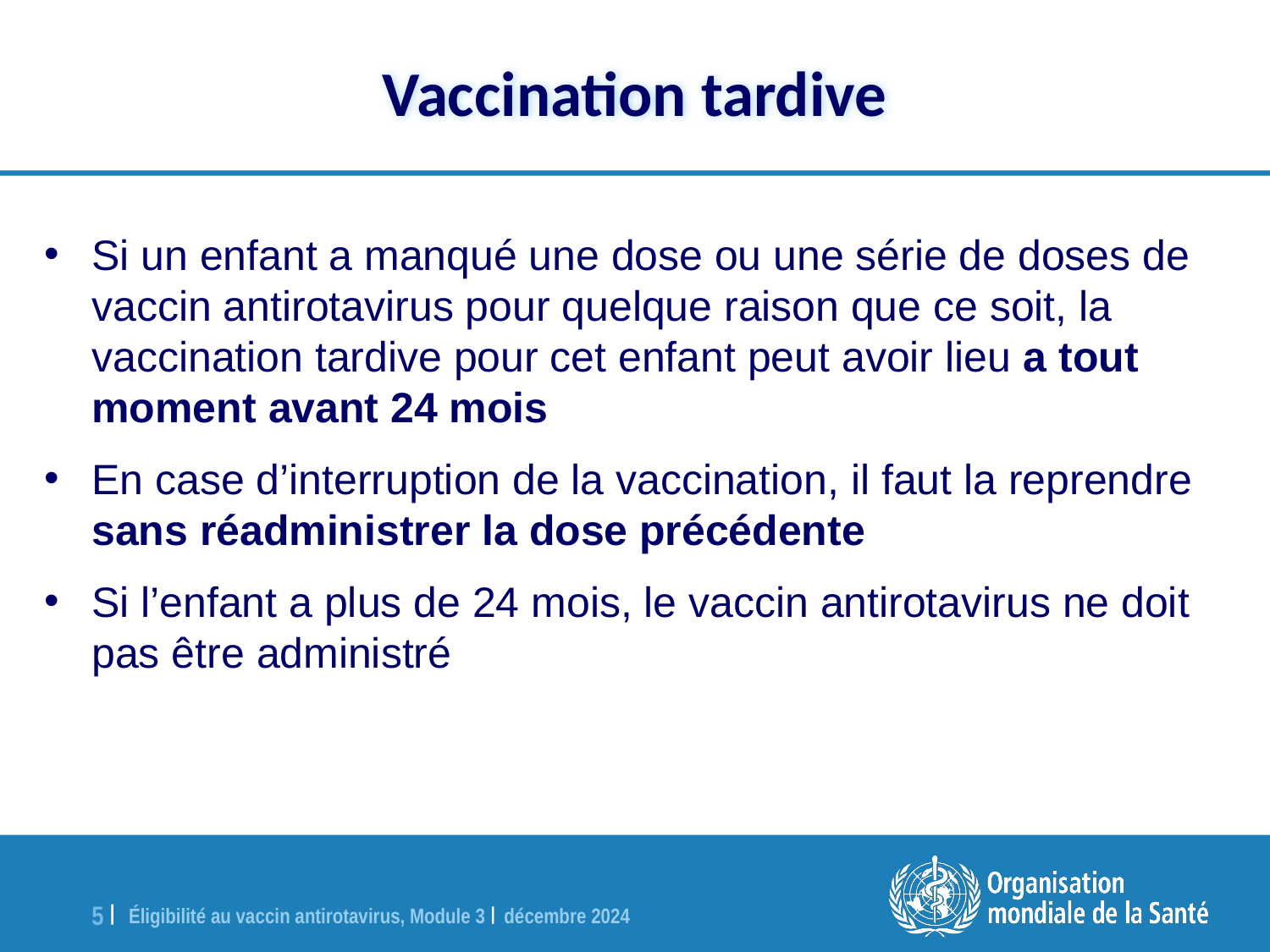

Vaccination tardive
Si un enfant a manqué une dose ou une série de doses de vaccin antirotavirus pour quelque raison que ce soit, la vaccination tardive pour cet enfant peut avoir lieu a tout moment avant 24 mois
En case d’interruption de la vaccination, il faut la reprendre sans réadministrer la dose précédente
Si l’enfant a plus de 24 mois, le vaccin antirotavirus ne doit pas être administré